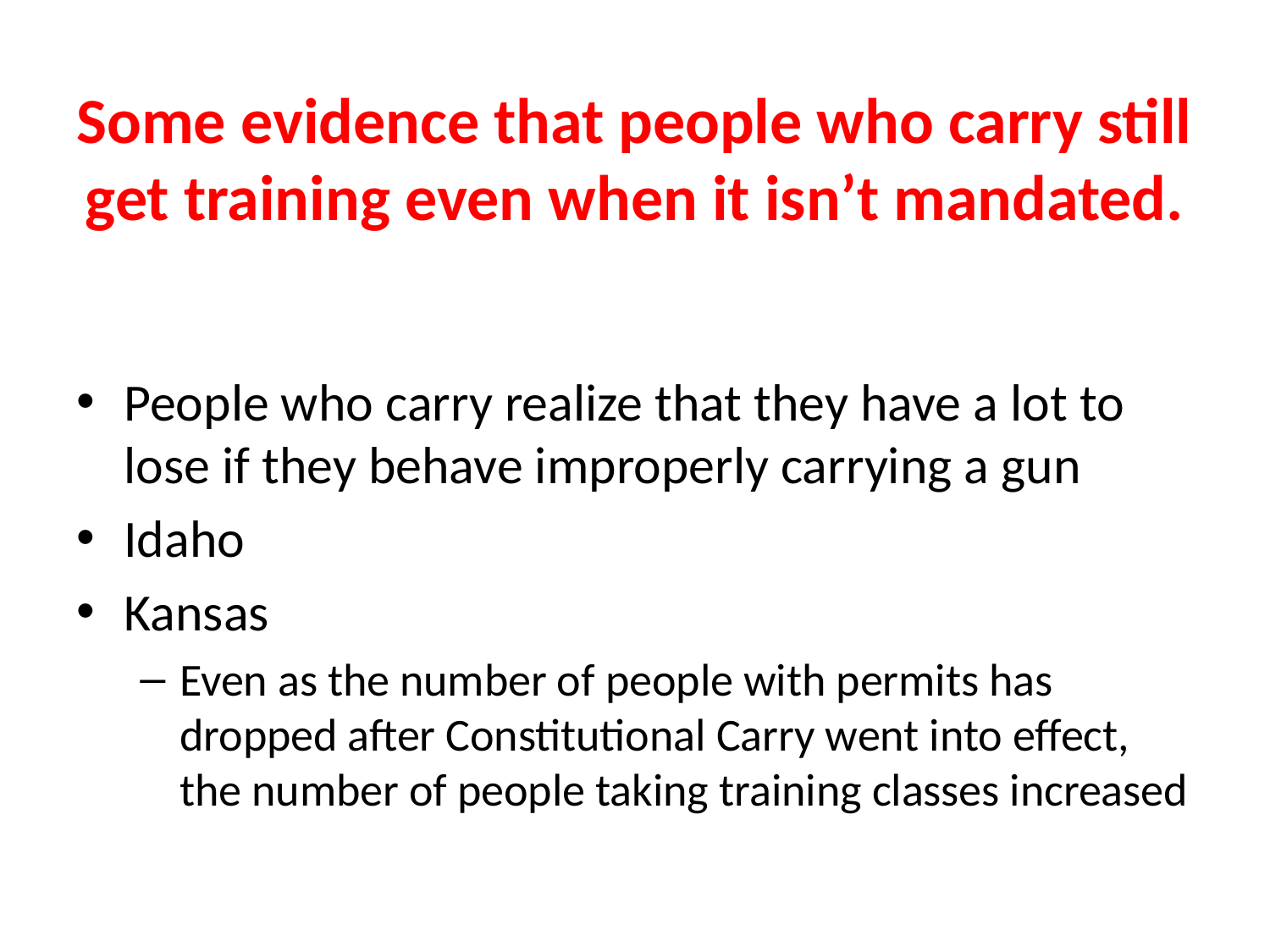

# Some evidence that people who carry still get training even when it isn’t mandated.
People who carry realize that they have a lot to lose if they behave improperly carrying a gun
Idaho
Kansas
Even as the number of people with permits has dropped after Constitutional Carry went into effect, the number of people taking training classes increased